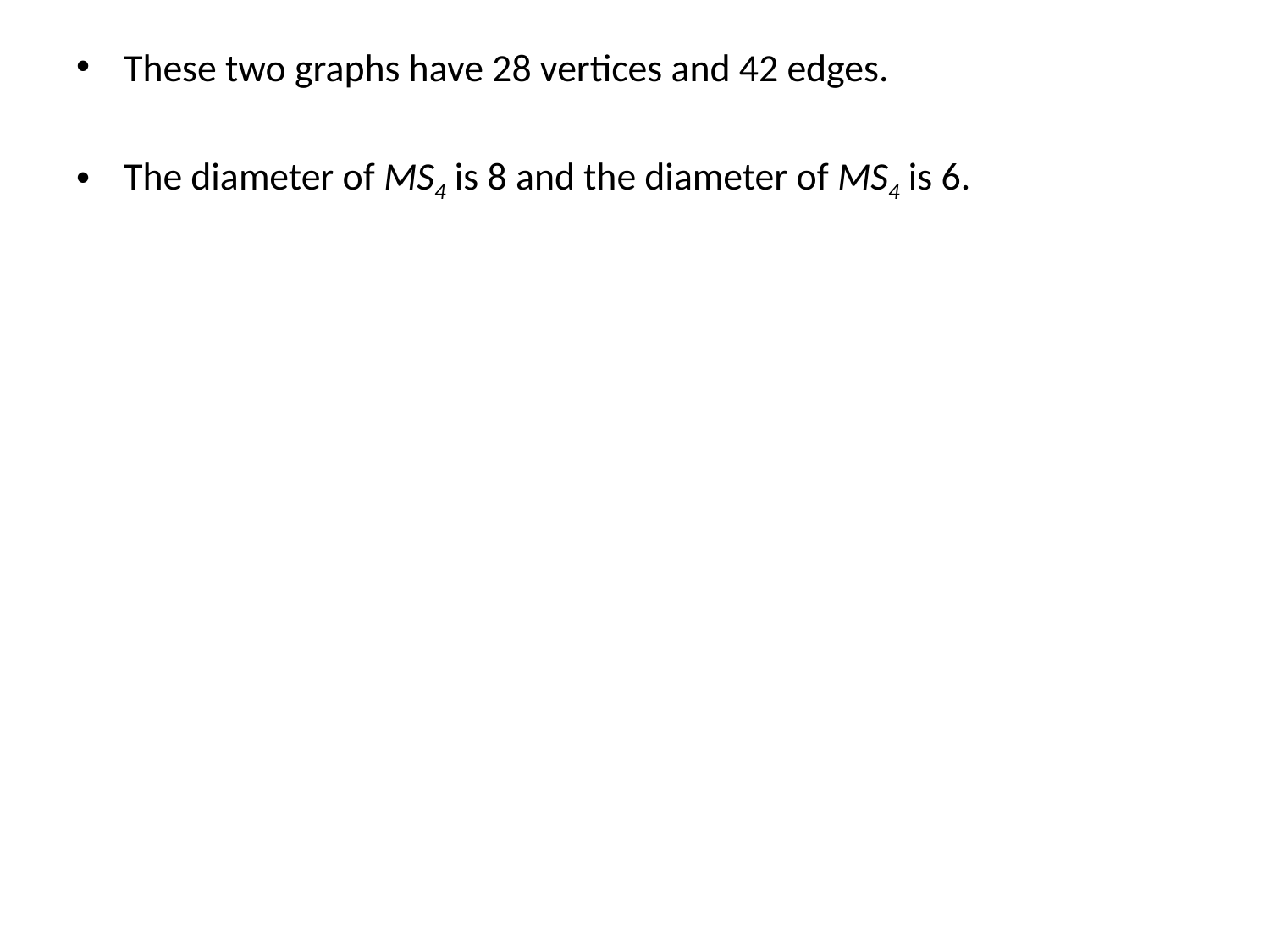

These two graphs have 28 vertices and 42 edges.

The diameter of MS4 is 8 and the diameter of MS4 is 6.